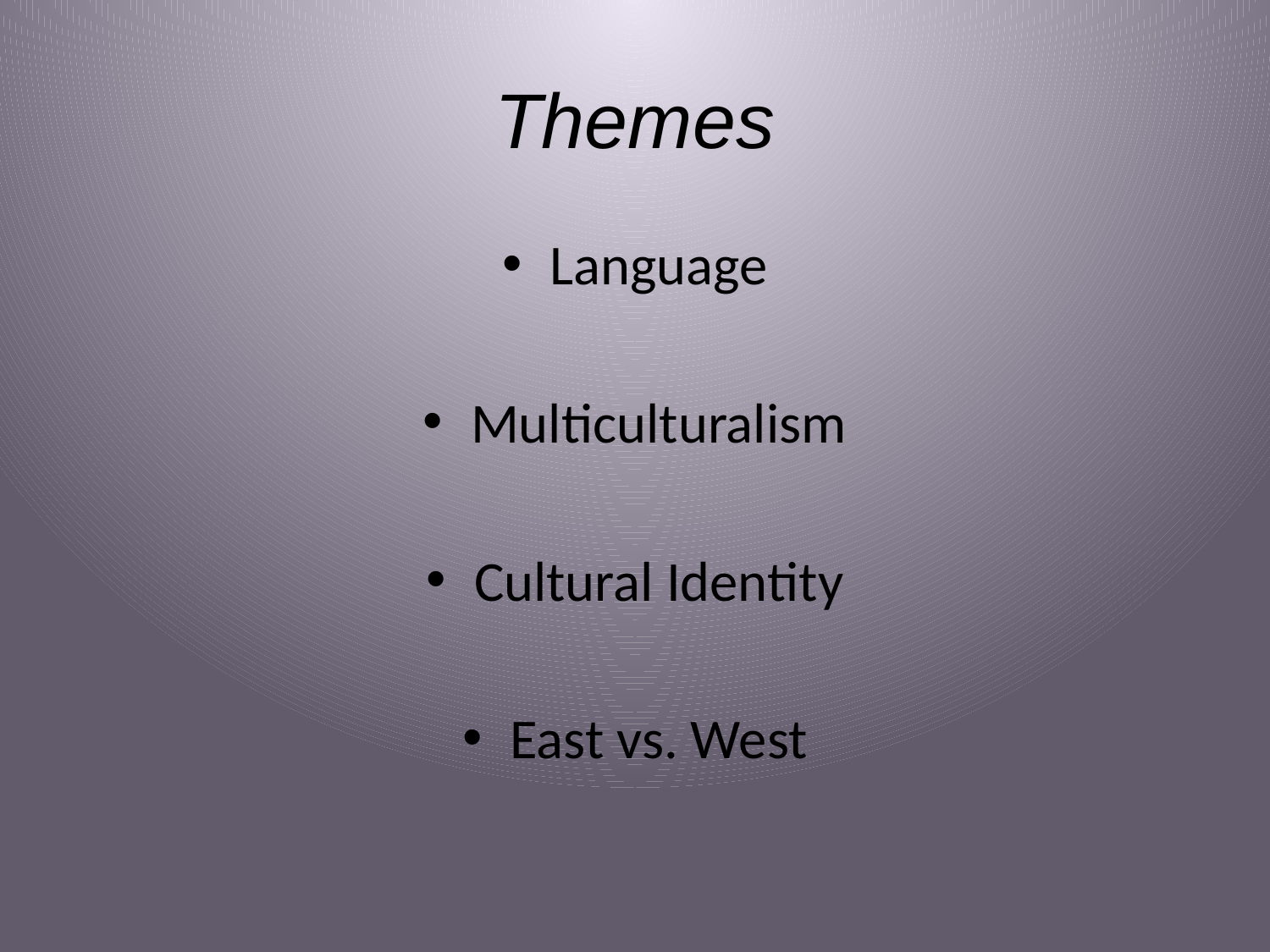

# Themes
Language

Multiculturalism

Cultural Identity

East vs. West